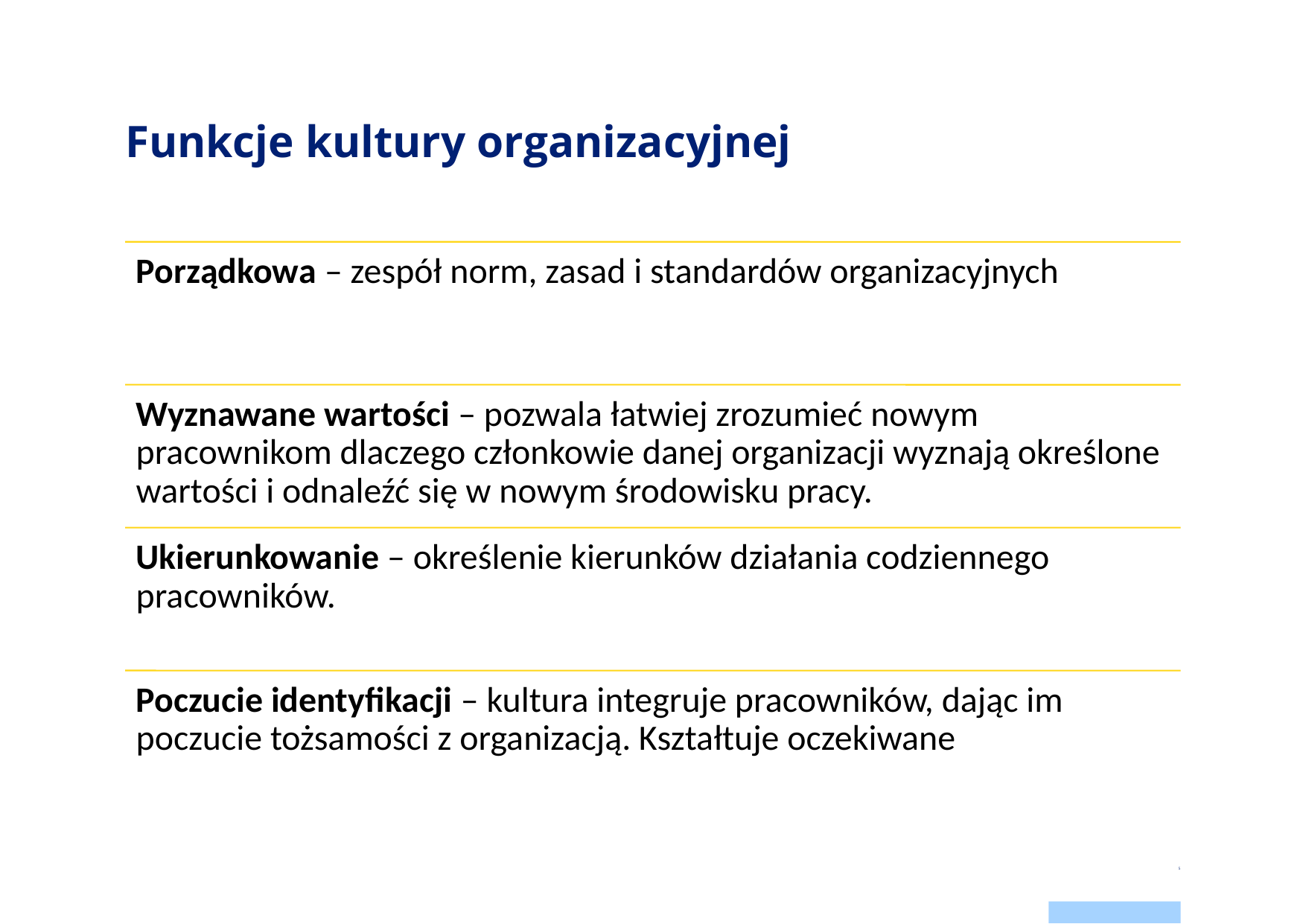

# Funkcje kultury organizacyjnej
Porządkowa – zespół norm, zasad i standardów organizacyjnych
Wyznawane wartości – pozwala łatwiej zrozumieć nowym pracownikom dlaczego członkowie danej organizacji wyznają określone wartości i odnaleźć się w nowym środowisku pracy.
Ukierunkowanie – określenie kierunków działania codziennego pracowników.
Poczucie identyfikacji – kultura integruje pracowników, dając im poczucie tożsamości z organizacją. Kształtuje oczekiwane
5